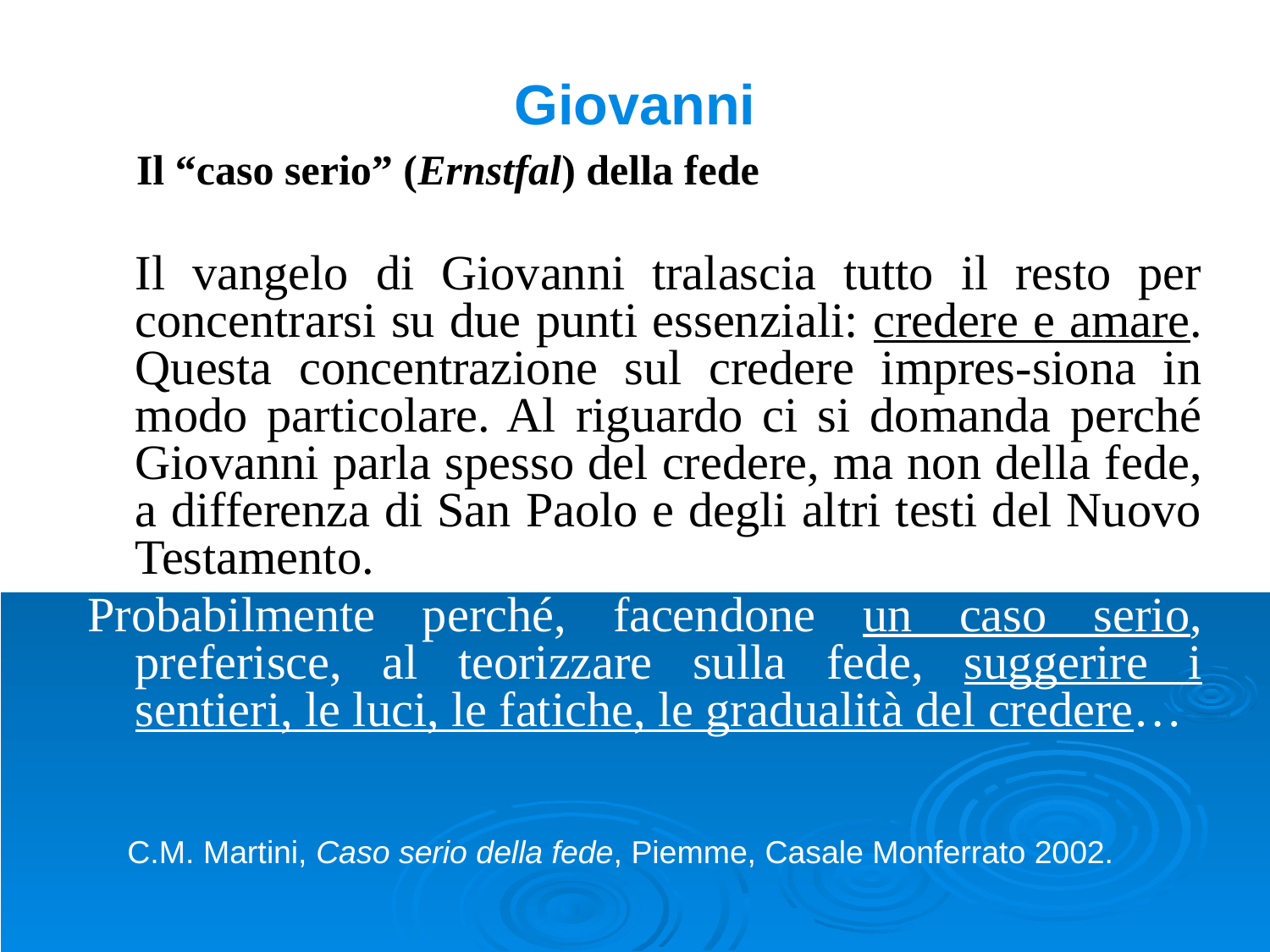

# Giovanni
     Il “caso serio” (Ernstfal) della fede

	Il vangelo di Giovanni tralascia tutto il resto per concentrarsi su due punti essenziali: credere e amare. Questa concentrazione sul credere impres-siona in modo particolare. Al riguardo ci si domanda perché Giovanni parla spesso del credere, ma non della fede, a differenza di San Paolo e degli altri testi del Nuovo Testamento.
Probabilmente perché, facendone un caso serio, preferisce, al teorizzare sulla fede, suggerire i sentieri, le luci, le fatiche, le gradualità del credere…
C.M. Martini, Caso serio della fede, Piemme, Casale Monferrato 2002.